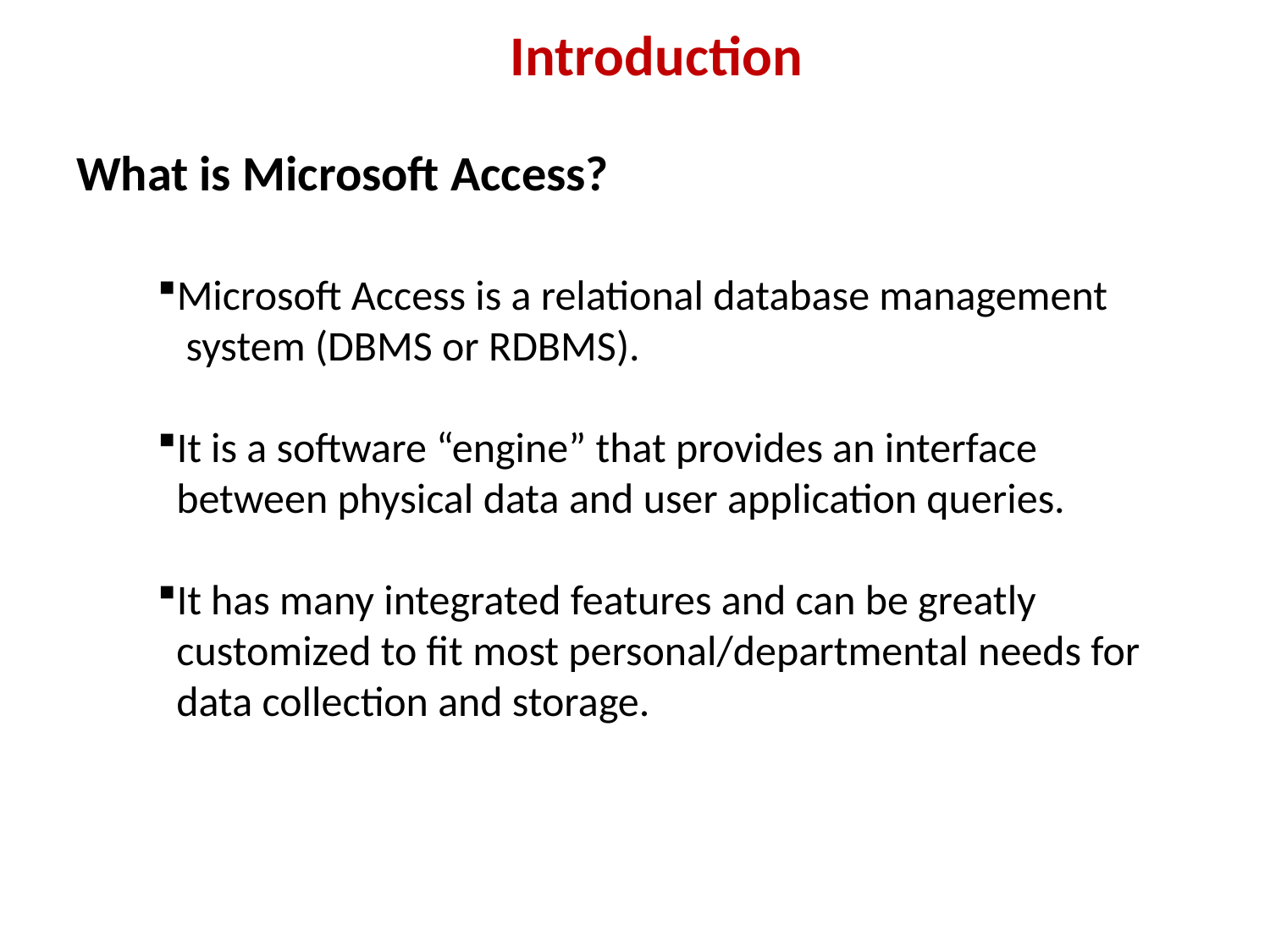

Introduction
# What is Microsoft Access?
Microsoft Access is a relational database management
   system (DBMS or RDBMS).

It is a software “engine” that provides an interface
  between physical data and user application queries.

It has many integrated features and can be greatly
  customized to fit most personal/departmental needs for
  data collection and storage.